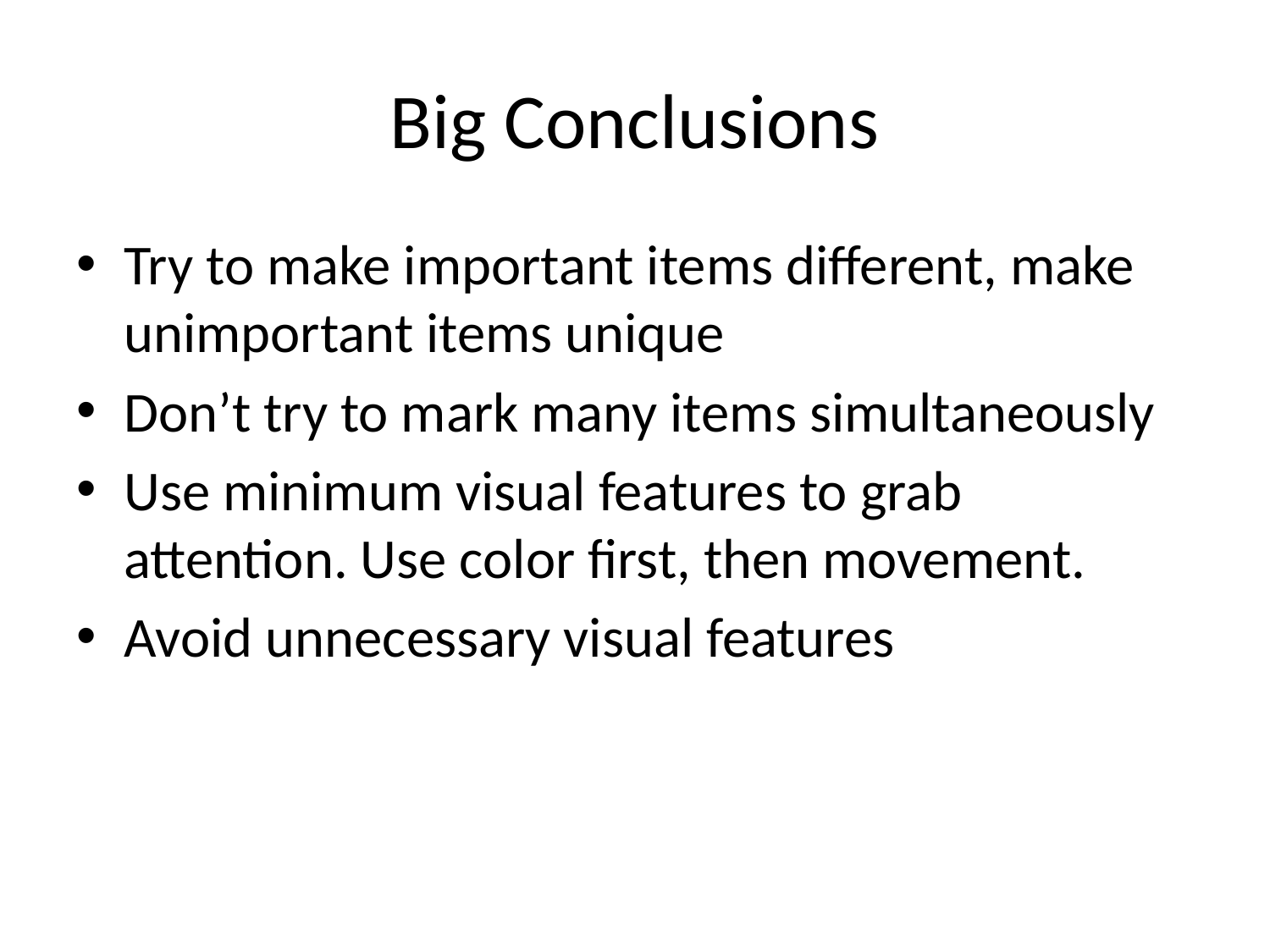

# Big Conclusions
Try to make important items different, make unimportant items unique
Don’t try to mark many items simultaneously
Use minimum visual features to grab attention. Use color first, then movement.
Avoid unnecessary visual features